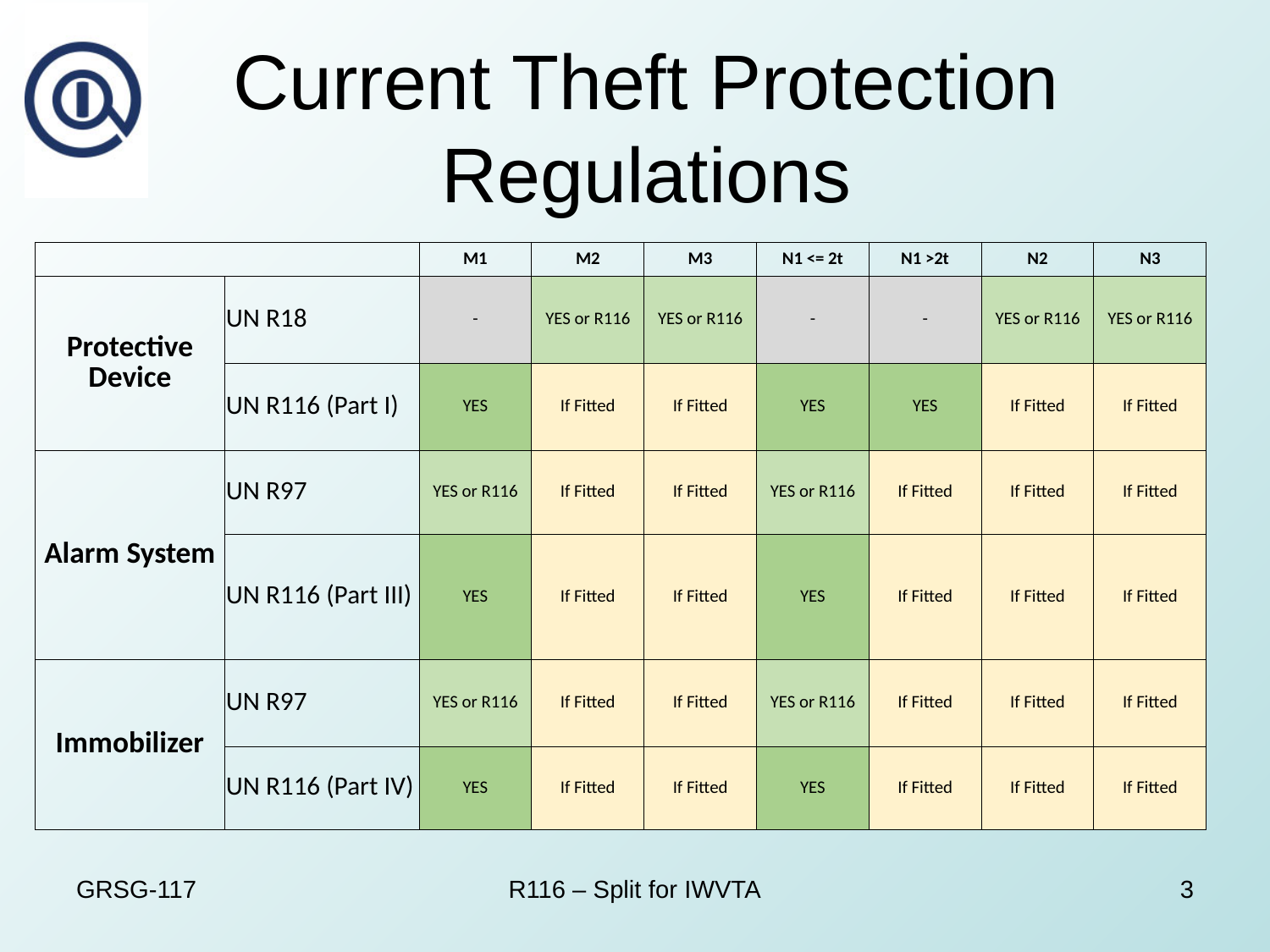

# Current Theft Protection Regulations
|  |  | M1 | M2 | M3 | N1 <= 2t | N1 >2t | N2 | N3 |
| --- | --- | --- | --- | --- | --- | --- | --- | --- |
| Protective Device | UN R18 | - | YES or R116 | YES or R116 | - | - | YES or R116 | YES or R116 |
|  | UN R116 (Part I) | YES | If Fitted | If Fitted | YES | YES | If Fitted | If Fitted |
| Alarm System | UN R97 | YES or R116 | If Fitted | If Fitted | YES or R116 | If Fitted | If Fitted | If Fitted |
|  | UN R116 (Part III) | YES | If Fitted | If Fitted | YES | If Fitted | If Fitted | If Fitted |
| Immobilizer | UN R97 | YES or R116 | If Fitted | If Fitted | YES or R116 | If Fitted | If Fitted | If Fitted |
|  | UN R116 (Part IV) | YES | If Fitted | If Fitted | YES | If Fitted | If Fitted | If Fitted |
GRSG-117
R116 – Split for IWVTA
3